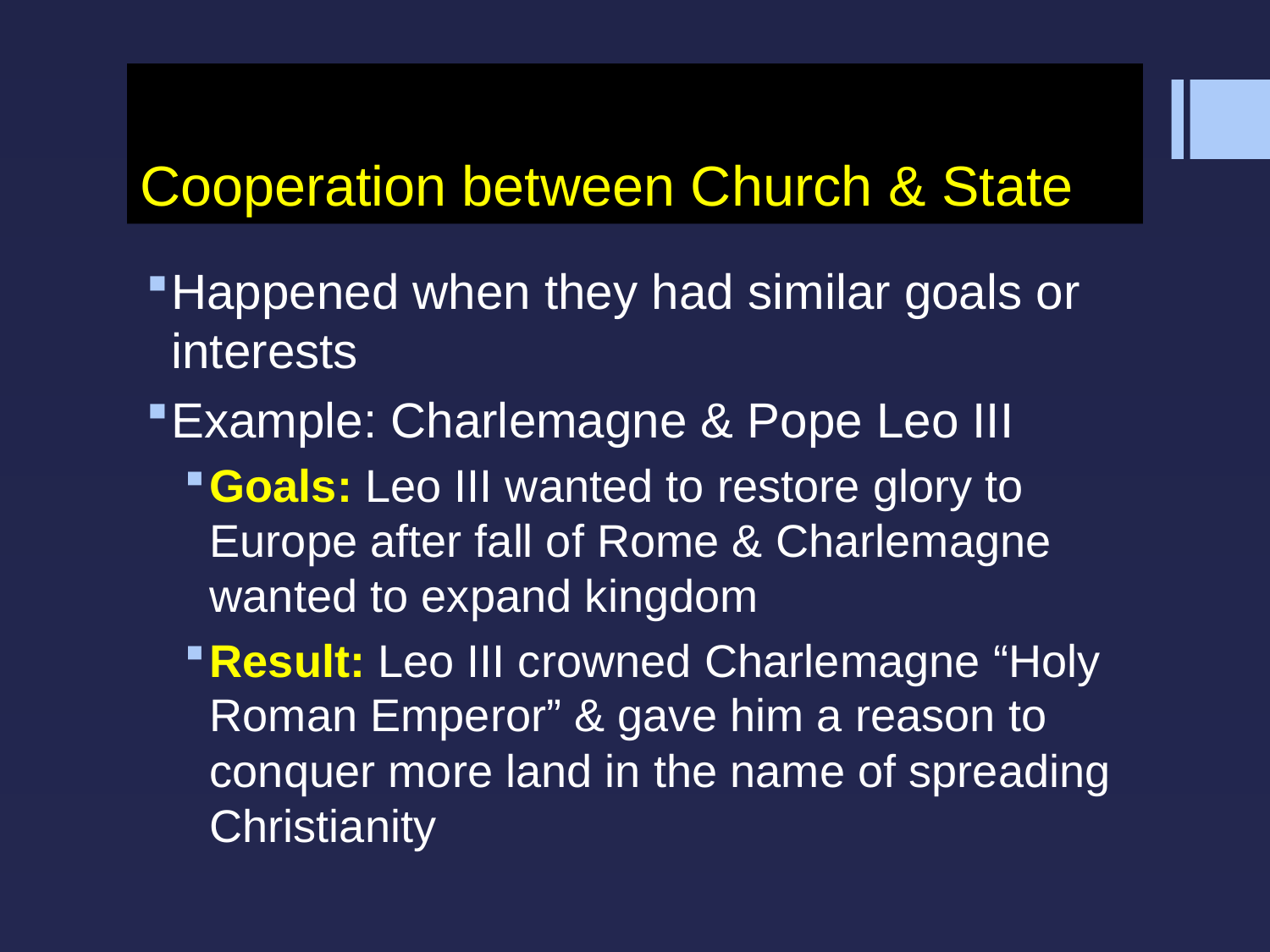

# Cooperation between Church & State
Happened when they had similar goals or interests
Example: Charlemagne & Pope Leo III
Goals: Leo III wanted to restore glory to Europe after fall of Rome & Charlemagne wanted to expand kingdom
Result: Leo III crowned Charlemagne “Holy Roman Emperor” & gave him a reason to conquer more land in the name of spreading Christianity